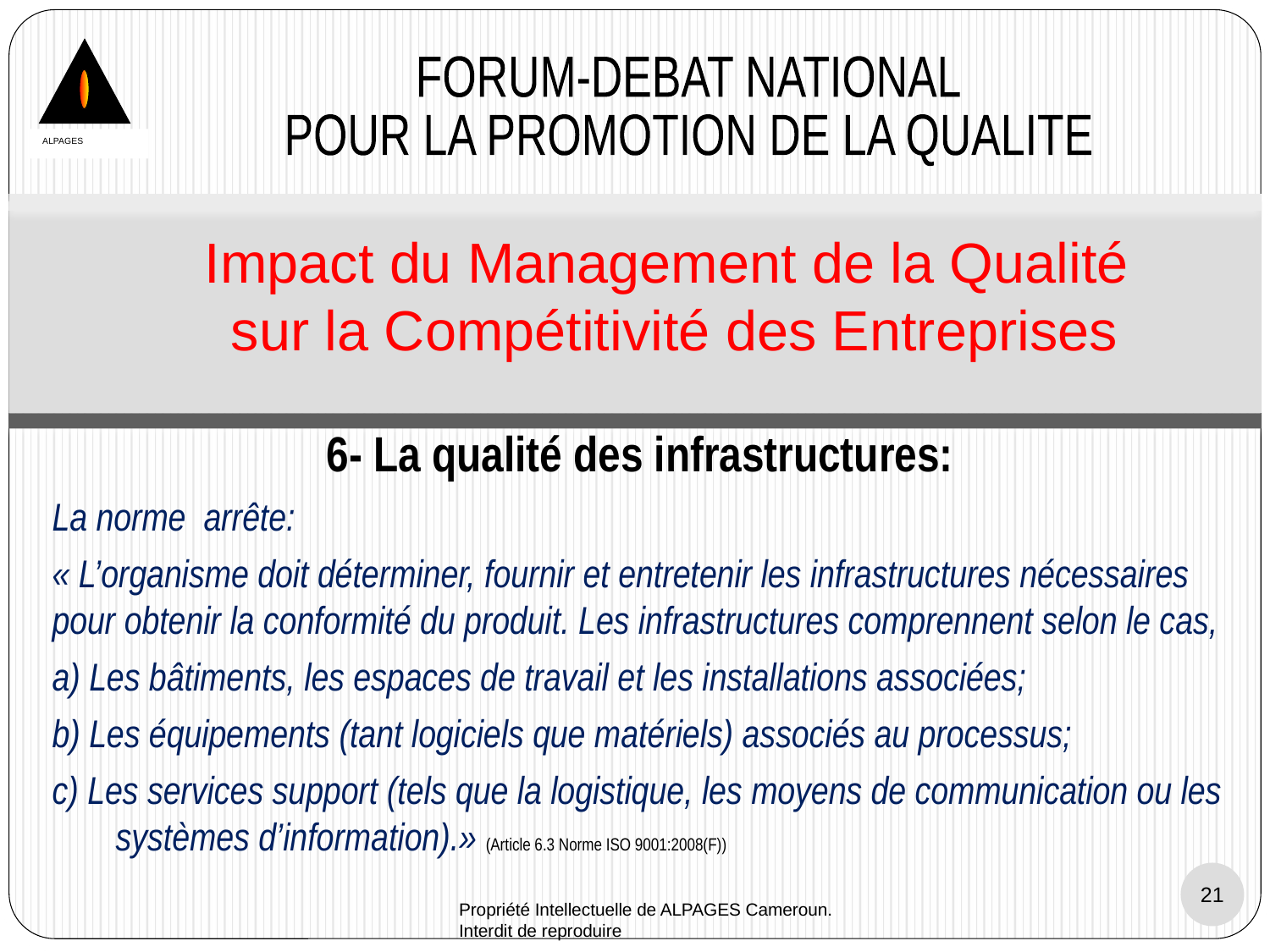

FORUM-DEBAT NATIONAL
POUR LA PROMOTION DE LA QUALITE

ALPAGES
# Impact du Management de la Qualité sur la Compétitivité des Entreprises
6- La qualité des infrastructures:
La norme  arrête:
« L’organisme doit déterminer, fournir et entretenir les infrastructures nécessaires pour obtenir la conformité du produit. Les infrastructures comprennent selon le cas,
a) Les bâtiments, les espaces de travail et les installations associées;
b) Les équipements (tant logiciels que matériels) associés au processus;
c) Les services support (tels que la logistique, les moyens de communication ou les systèmes d’information).» (Article 6.3 Norme ISO 9001:2008(F))
21
Propriété Intellectuelle de ALPAGES Cameroun. Interdit de reproduire